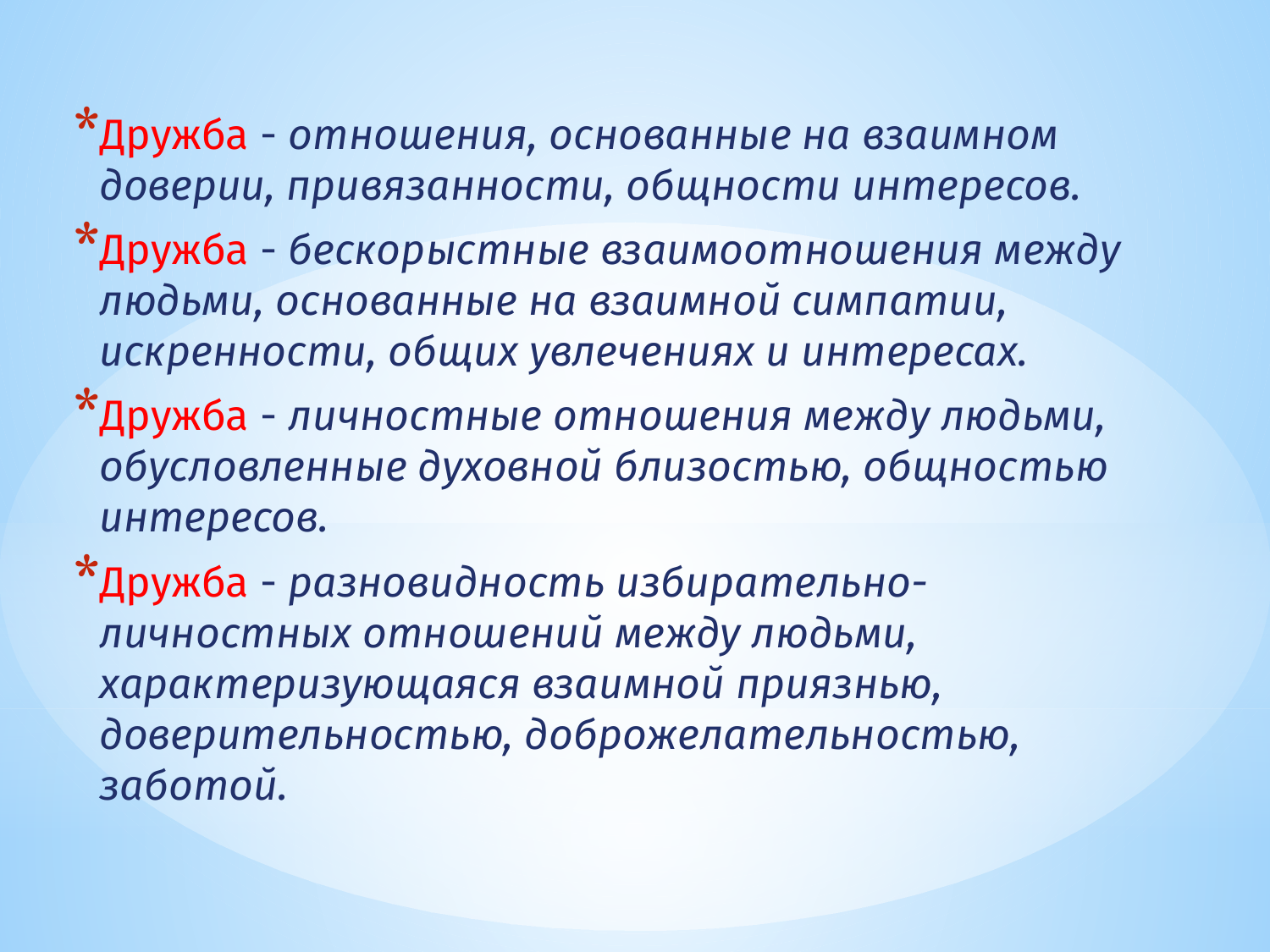

Дружба - отношения, основанные на взаимном доверии, привязанности, общности интересов.
Дружба - бескорыстные взаимоотношения между людьми, основанные на взаимной симпатии, искренности, общих увлечениях и интересах.
Дружба - личностные отношения между людьми, обусловленные духовной близостью, общностью интересов.
Дружба - разновидность избирательно-личностных отношений между людьми, характеризующаяся взаимной приязнью, доверительностью, доброжелательностью, заботой.

#